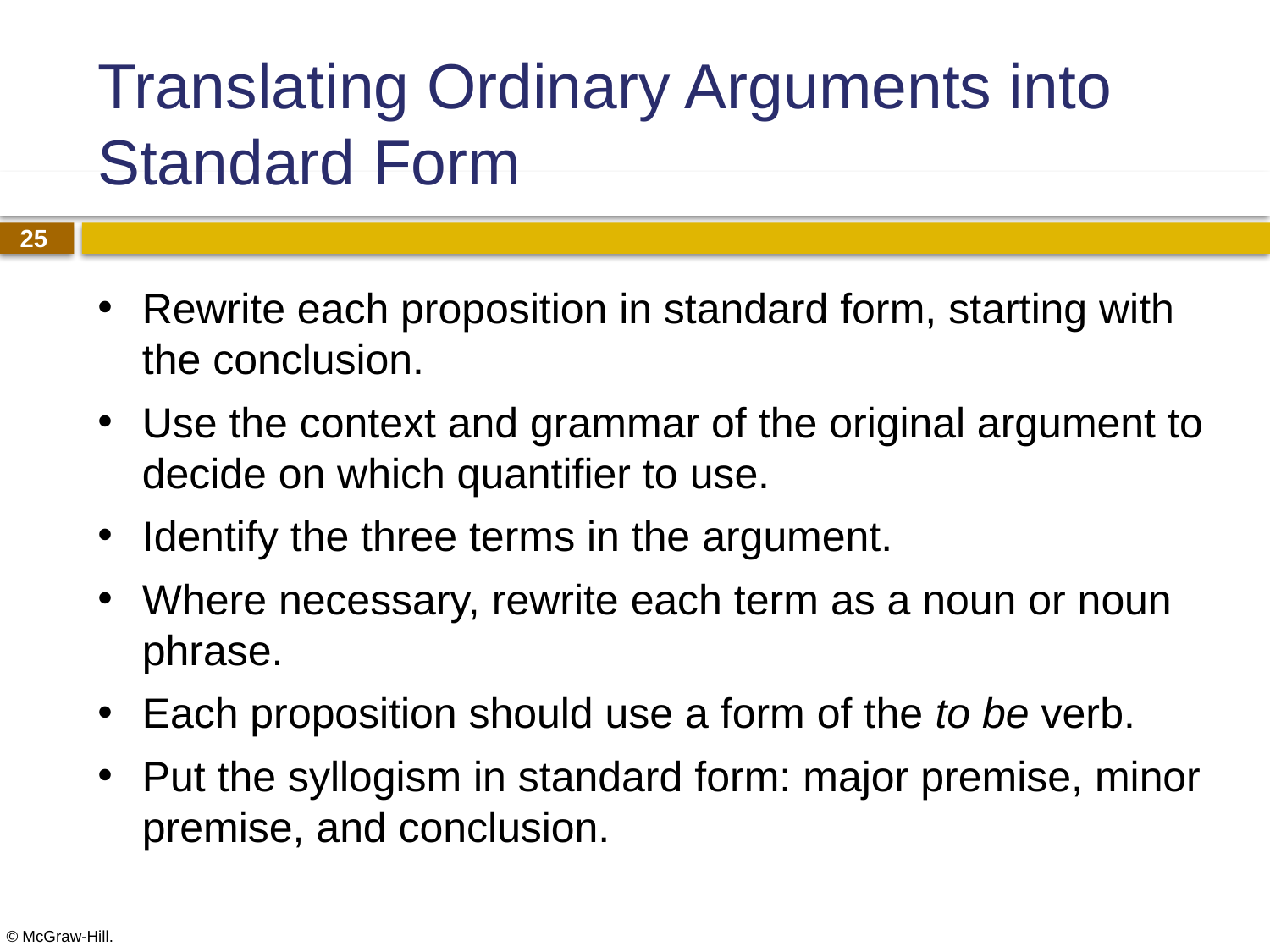

# Translating Ordinary Arguments into Standard Form
Rewrite each proposition in standard form, starting with the conclusion.
Use the context and grammar of the original argument to decide on which quantifier to use.
Identify the three terms in the argument.
Where necessary, rewrite each term as a noun or noun phrase.
Each proposition should use a form of the to be verb.
Put the syllogism in standard form: major premise, minor premise, and conclusion.